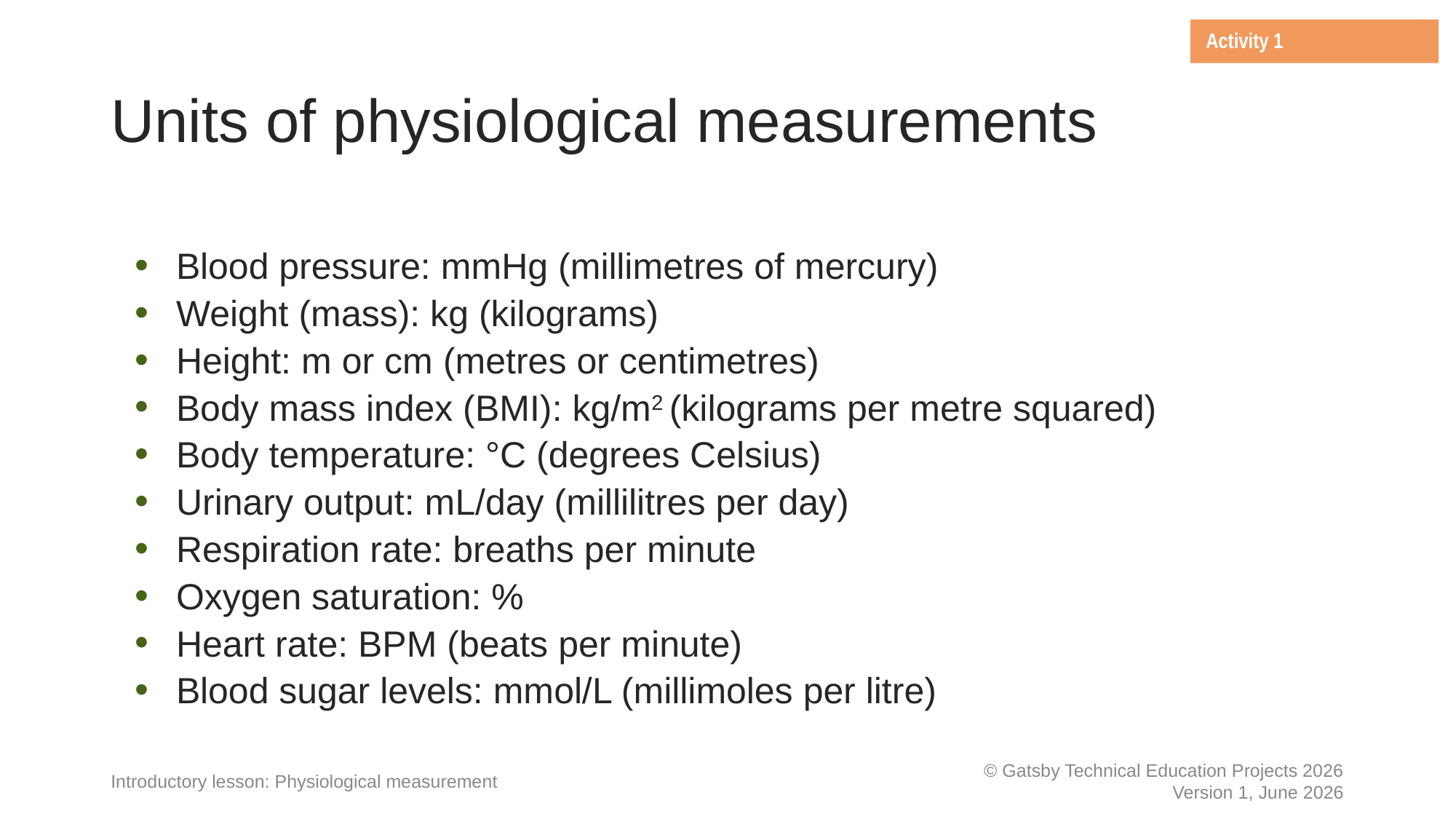

Activity 1
# Units of physiological measurements
Blood pressure: mmHg (millimetres of mercury)
Weight (mass): kg (kilograms)
Height: m or cm (metres or centimetres)
Body mass index (BMI): kg/m2 (kilograms per metre squared)
Body temperature: °C (degrees Celsius)
Urinary output: mL/day (millilitres per day)
Respiration rate: breaths per minute
Oxygen saturation: %
Heart rate: BPM (beats per minute)
Blood sugar levels: mmol/L (millimoles per litre)